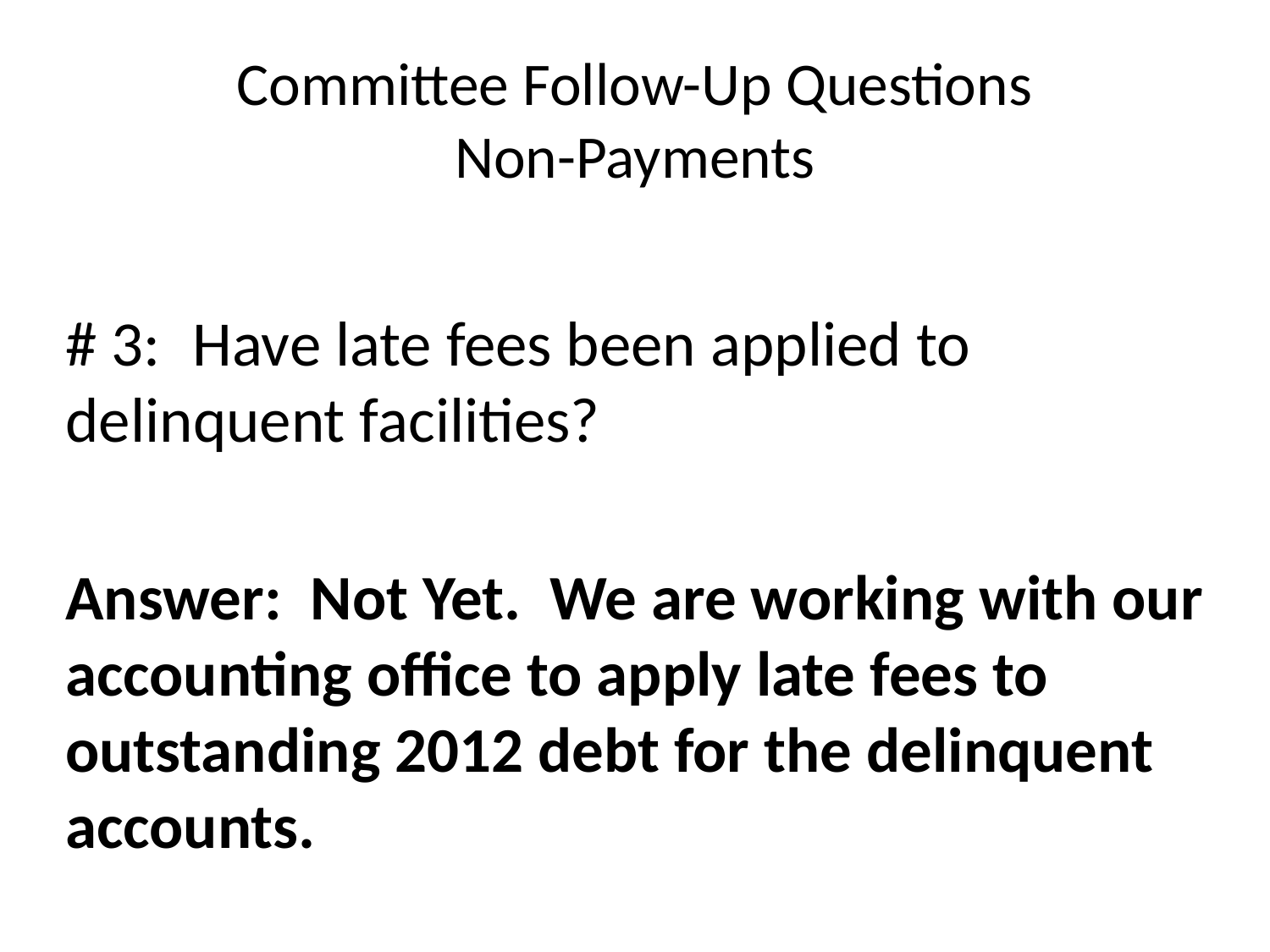

# Committee Follow-Up Questions Non-Payments
# 3:	Have late fees been applied to delinquent facilities?

Answer:  Not Yet.  We are working with our accounting office to apply late fees to outstanding 2012 debt for the delinquent accounts.